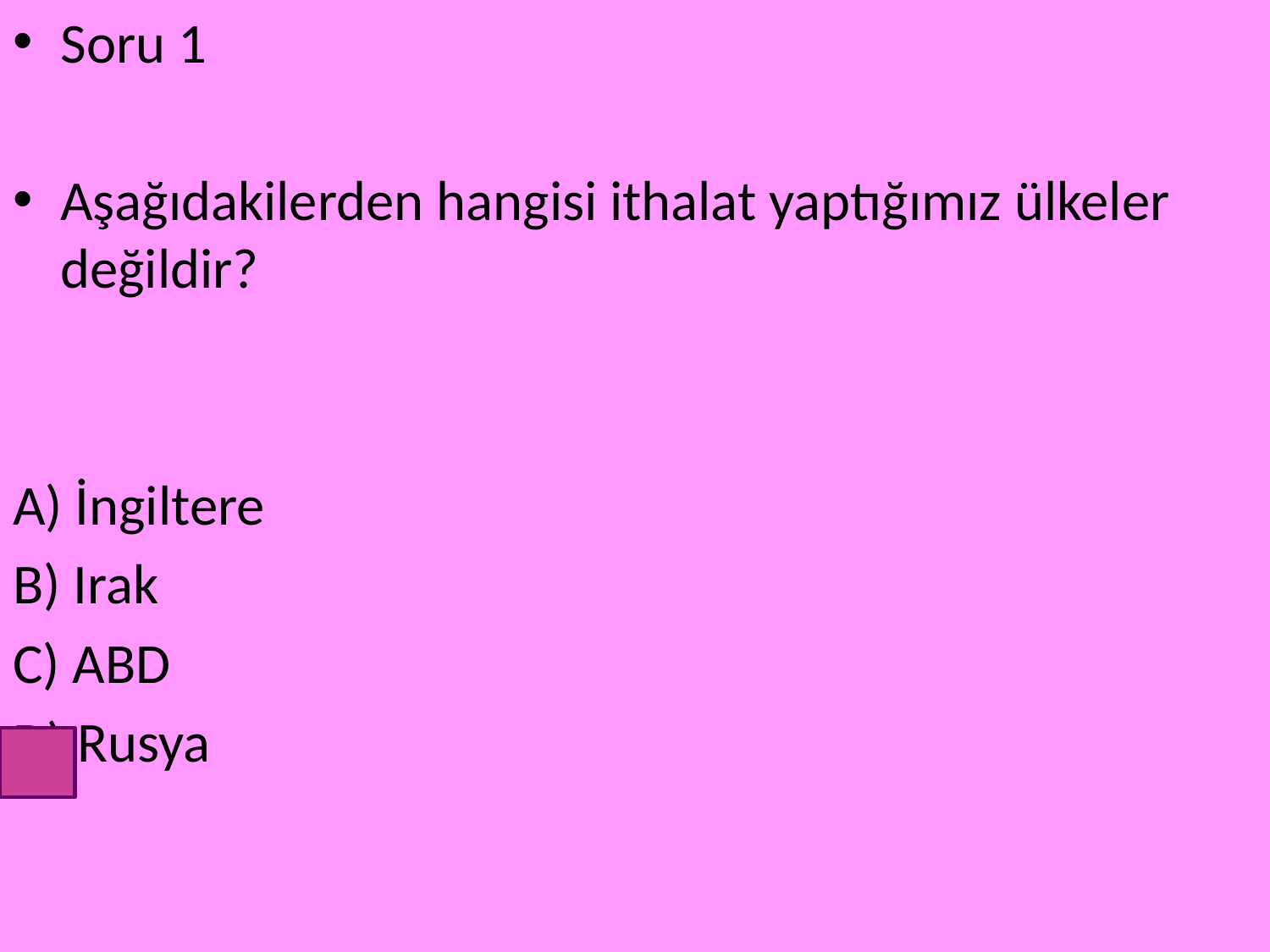

Soru 1

Aşağıdakilerden hangisi ithalat yaptığımız ülkeler değildir?

A) İngiltere
B) Irak
C) ABD
D) Rusya